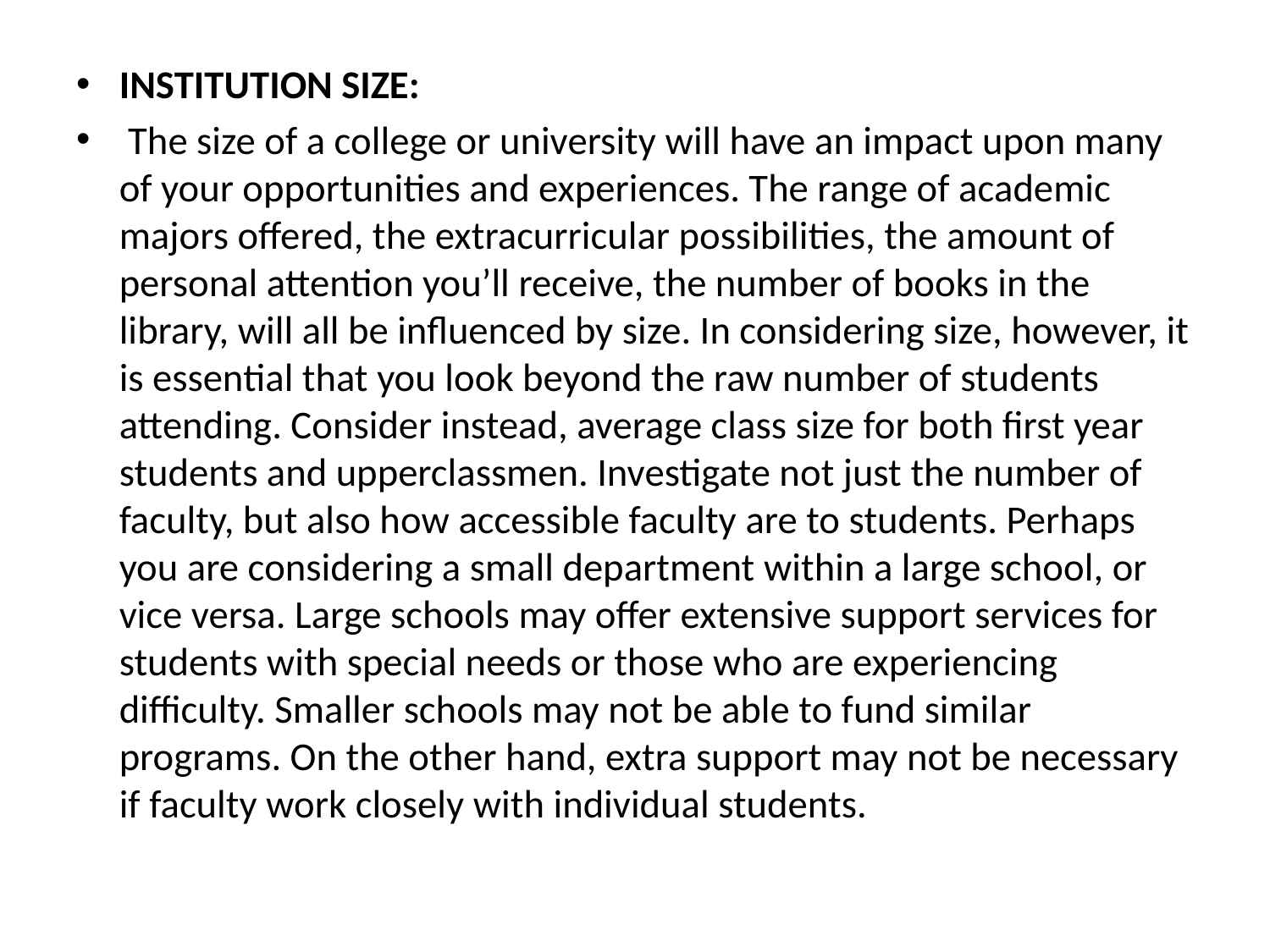

INSTITUTION SIZE:
 The size of a college or university will have an impact upon many of your opportunities and experiences. The range of academic majors offered, the extracurricular possibilities, the amount of personal attention you’ll receive, the number of books in the library, will all be influenced by size. In considering size, however, it is essential that you look beyond the raw number of students attending. Consider instead, average class size for both first year students and upperclassmen. Investigate not just the number of faculty, but also how accessible faculty are to students. Perhaps you are considering a small department within a large school, or vice versa. Large schools may offer extensive support services for students with special needs or those who are experiencing difficulty. Smaller schools may not be able to fund similar programs. On the other hand, extra support may not be necessary if faculty work closely with individual students.